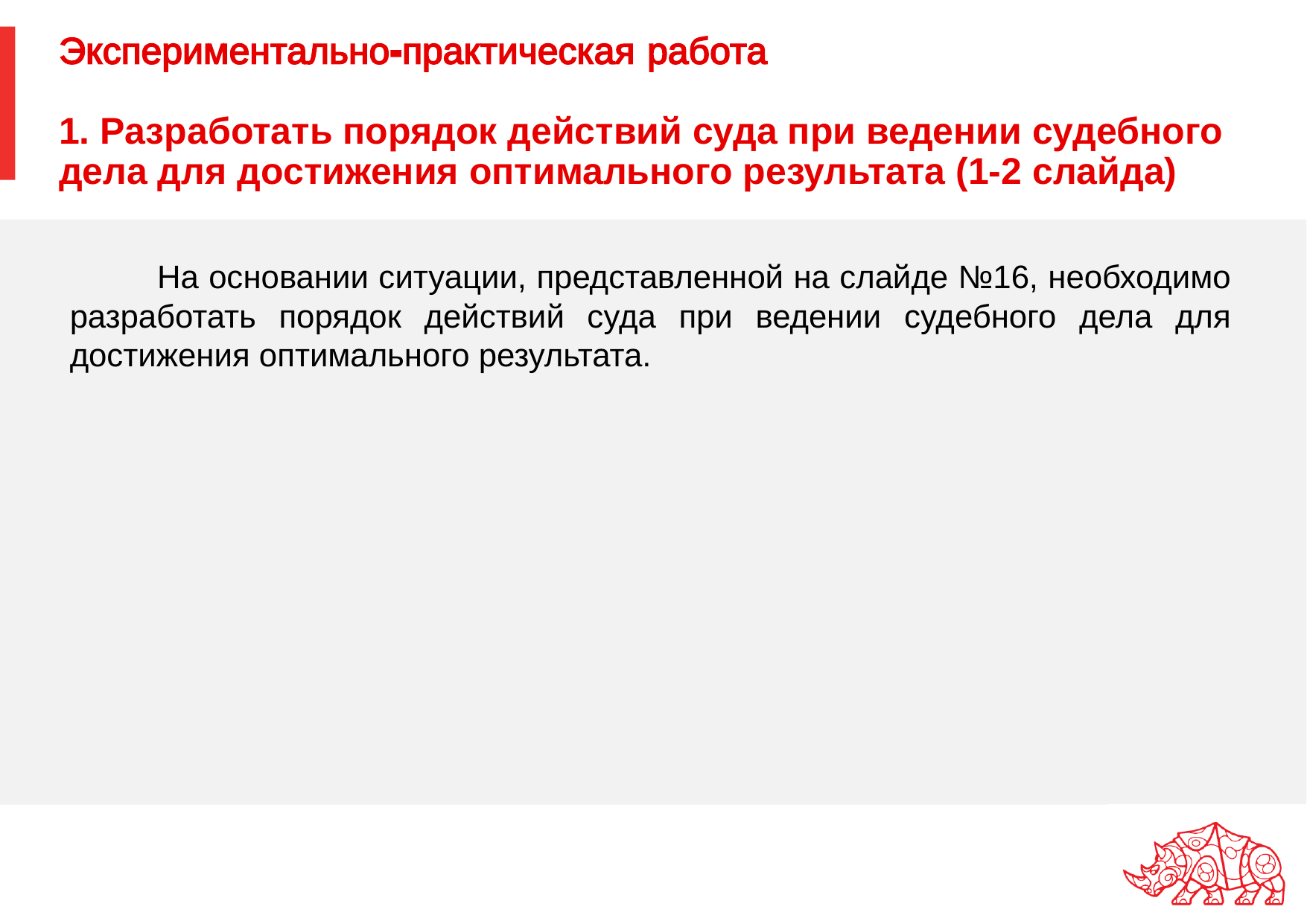

# Экспериментально-практическая работа 1. Разработать порядок действий суда при ведении судебного дела для достижения оптимального результата (1-2 слайда)
На основании ситуации, представленной на слайде №16, необходимо разработать порядок действий суда при ведении судебного дела для достижения оптимального результата.